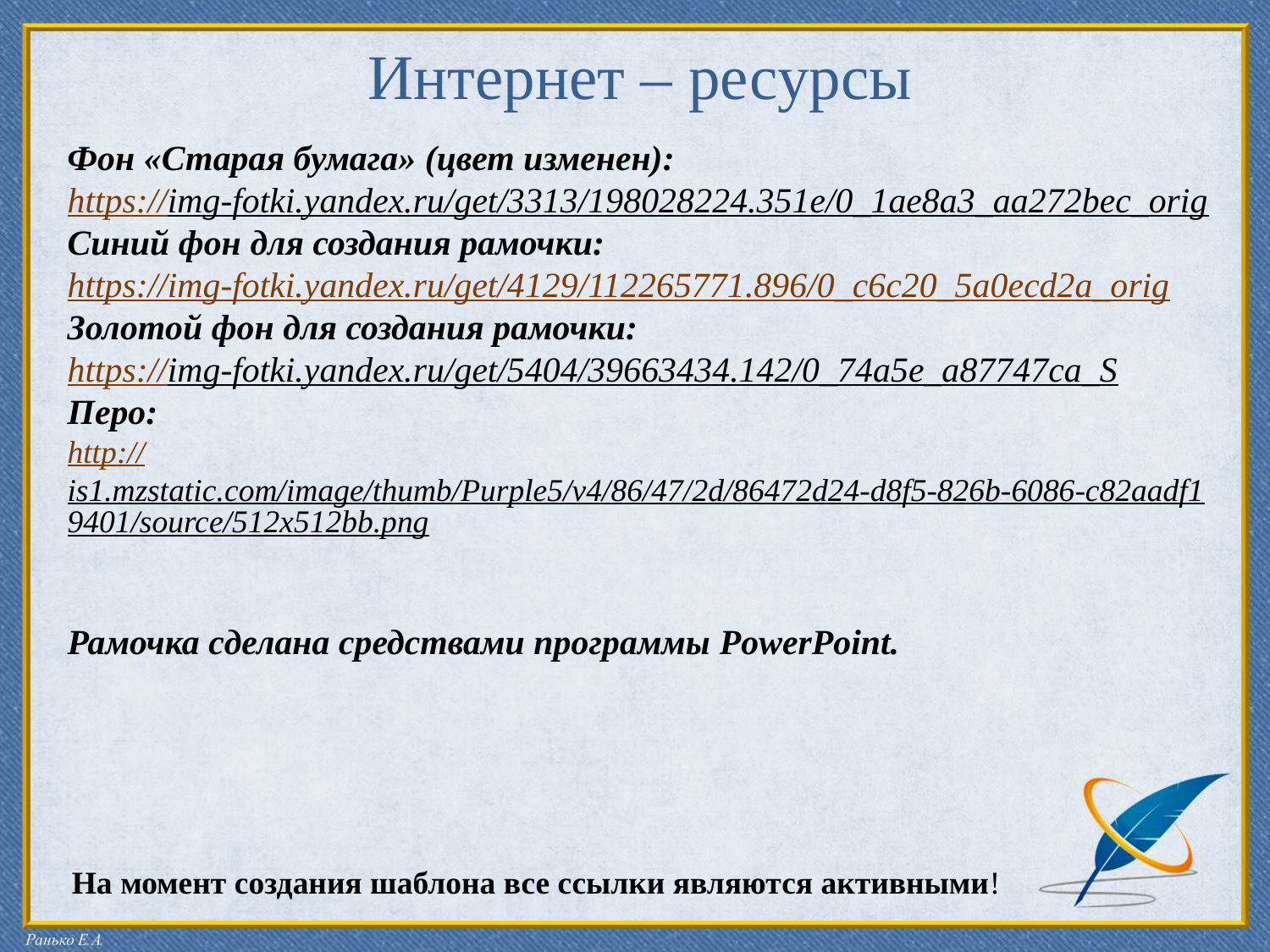

Интернет – ресурсы

Фон «Старая бумага» (цвет изменен):
https://img-fotki.yandex.ru/get/3313/198028224.351e/0_1ae8a3_aa272bec_orig
Синий фон для создания рамочки:
https://img-fotki.yandex.ru/get/4129/112265771.896/0_c6c20_5a0ecd2a_orig
Золотой фон для создания рамочки:
https://img-fotki.yandex.ru/get/5404/39663434.142/0_74a5e_a87747ca_S
Перо:
http://is1.mzstatic.com/image/thumb/Purple5/v4/86/47/2d/86472d24-d8f5-826b-6086-c82aadf19401/source/512x512bb.png

Рамочка сделана средствами программы PowerPoint.
На момент создания шаблона все ссылки являются активными!